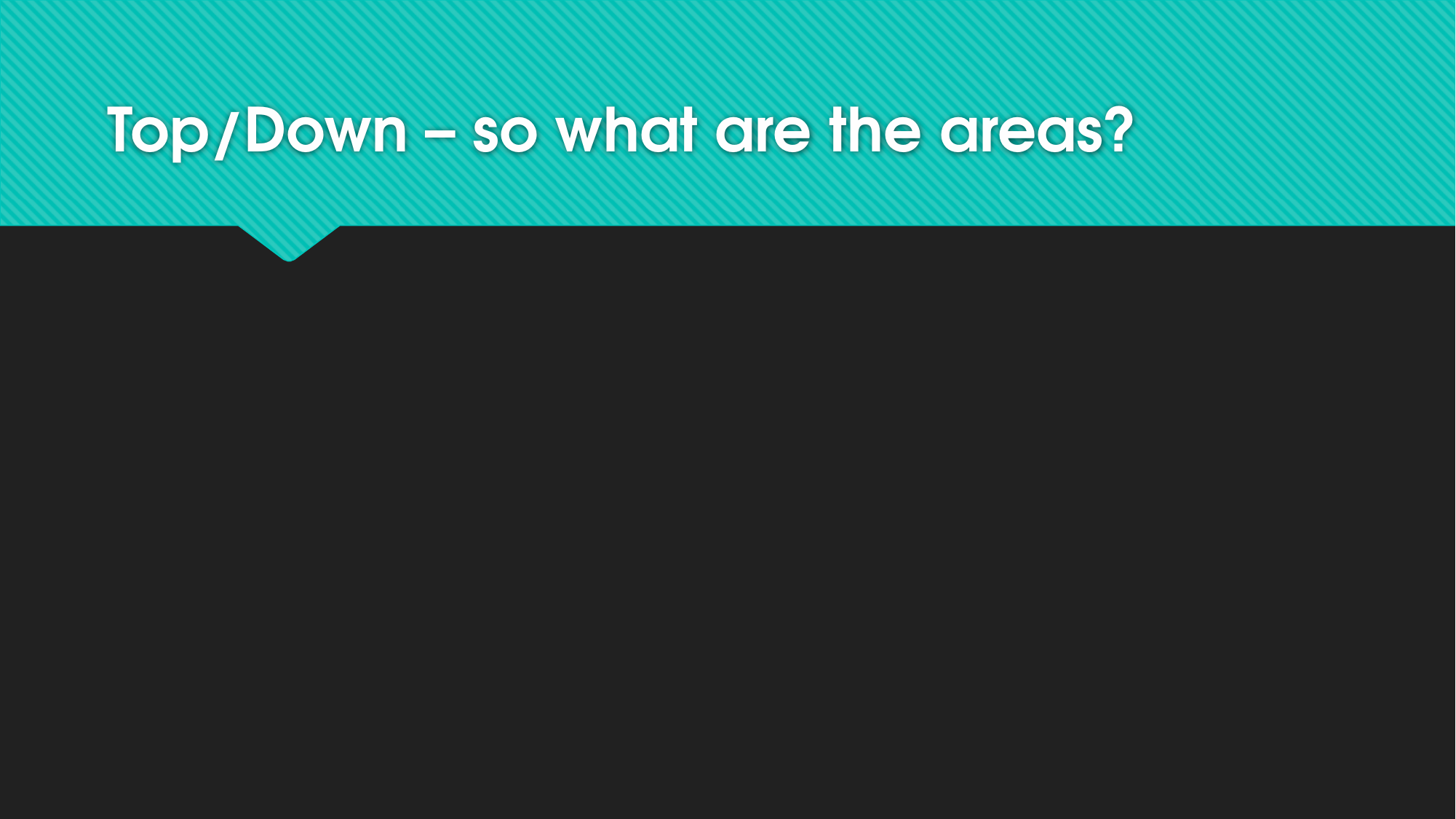

# Top/Down – so what are the areas?